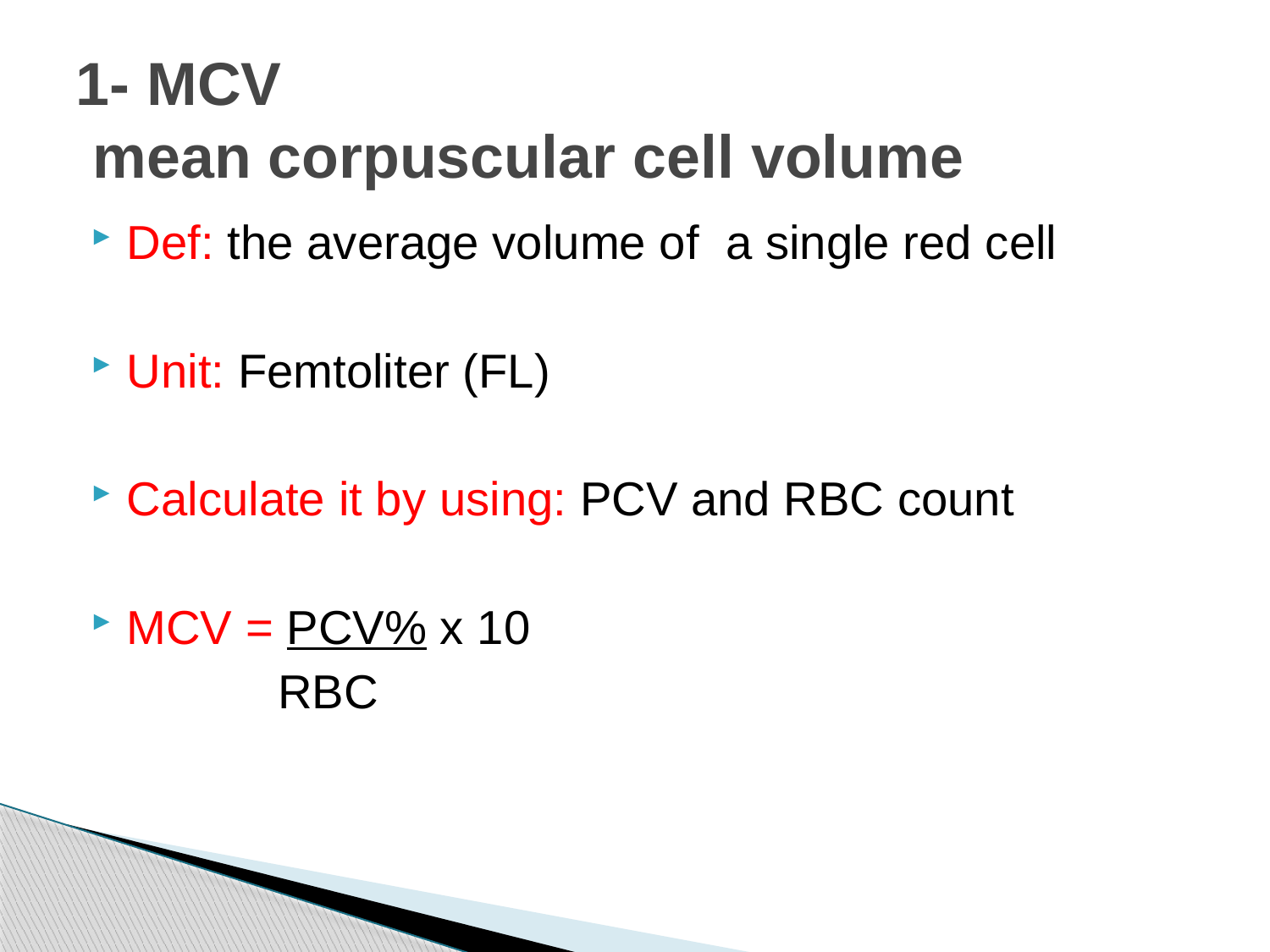

# 1- MCV mean corpuscular cell volume
Def: the average volume of  a single red cell

Unit: Femtoliter (FL)

Calculate it by using: PCV and RBC count

MCV = PCV% x 10
              RBC